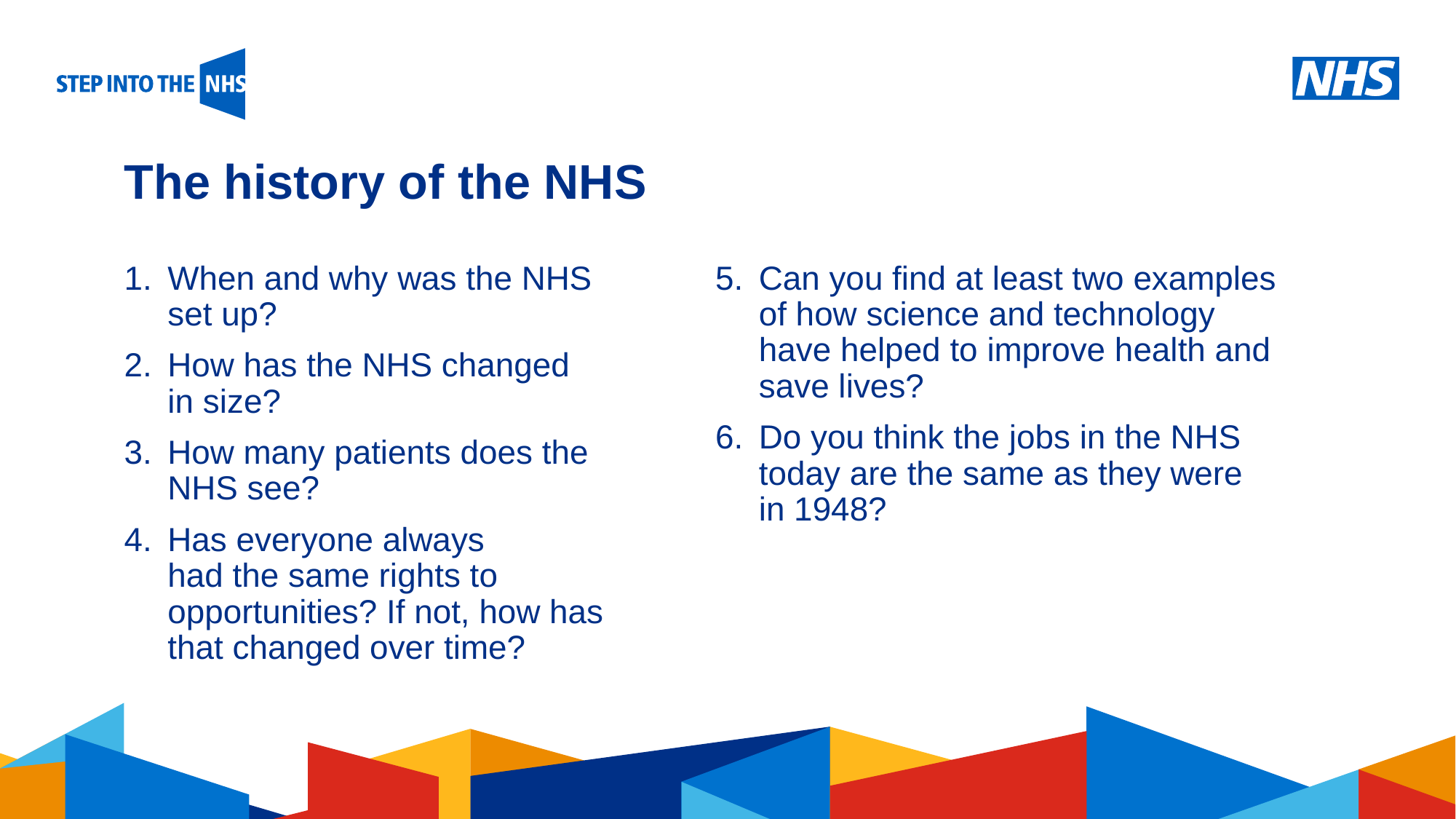

# The history of the NHS
When and why was the NHS
set up?
How has the NHS changed
in size?
How many patients does the
NHS see?
Has everyone always
had the same rights to opportunities? If not, how has
that changed over time?
Can you find at least two examples of how science and technology have helped to improve health and save lives?
Do you think the jobs in the NHS today are the same as they were
in 1948?